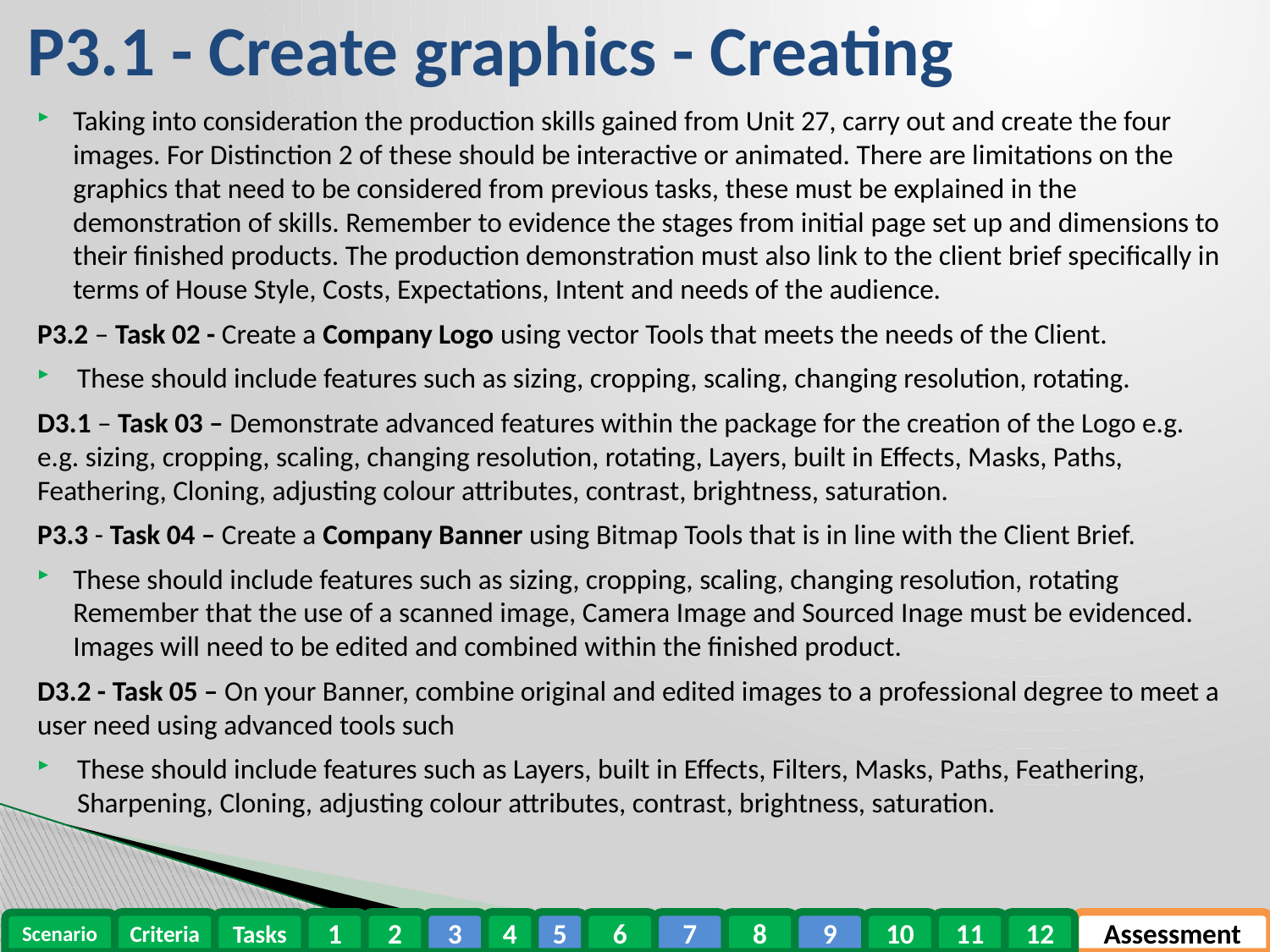

# P3.1 - Create graphics - Creating
Taking into consideration the production skills gained from Unit 27, carry out and create the four images. For Distinction 2 of these should be interactive or animated. There are limitations on the graphics that need to be considered from previous tasks, these must be explained in the demonstration of skills. Remember to evidence the stages from initial page set up and dimensions to their finished products. The production demonstration must also link to the client brief specifically in terms of House Style, Costs, Expectations, Intent and needs of the audience.
P3.2 – Task 02 - Create a Company Logo using vector Tools that meets the needs of the Client.
These should include features such as sizing, cropping, scaling, changing resolution, rotating.
D3.1 – Task 03 – Demonstrate advanced features within the package for the creation of the Logo e.g. e.g. sizing, cropping, scaling, changing resolution, rotating, Layers, built in Effects, Masks, Paths, Feathering, Cloning, adjusting colour attributes, contrast, brightness, saturation.
P3.3 - Task 04 – Create a Company Banner using Bitmap Tools that is in line with the Client Brief.
These should include features such as sizing, cropping, scaling, changing resolution, rotating Remember that the use of a scanned image, Camera Image and Sourced Inage must be evidenced. Images will need to be edited and combined within the finished product.
D3.2 - Task 05 – On your Banner, combine original and edited images to a professional degree to meet a user need using advanced tools such
These should include features such as Layers, built in Effects, Filters, Masks, Paths, Feathering, Sharpening, Cloning, adjusting colour attributes, contrast, brightness, saturation.